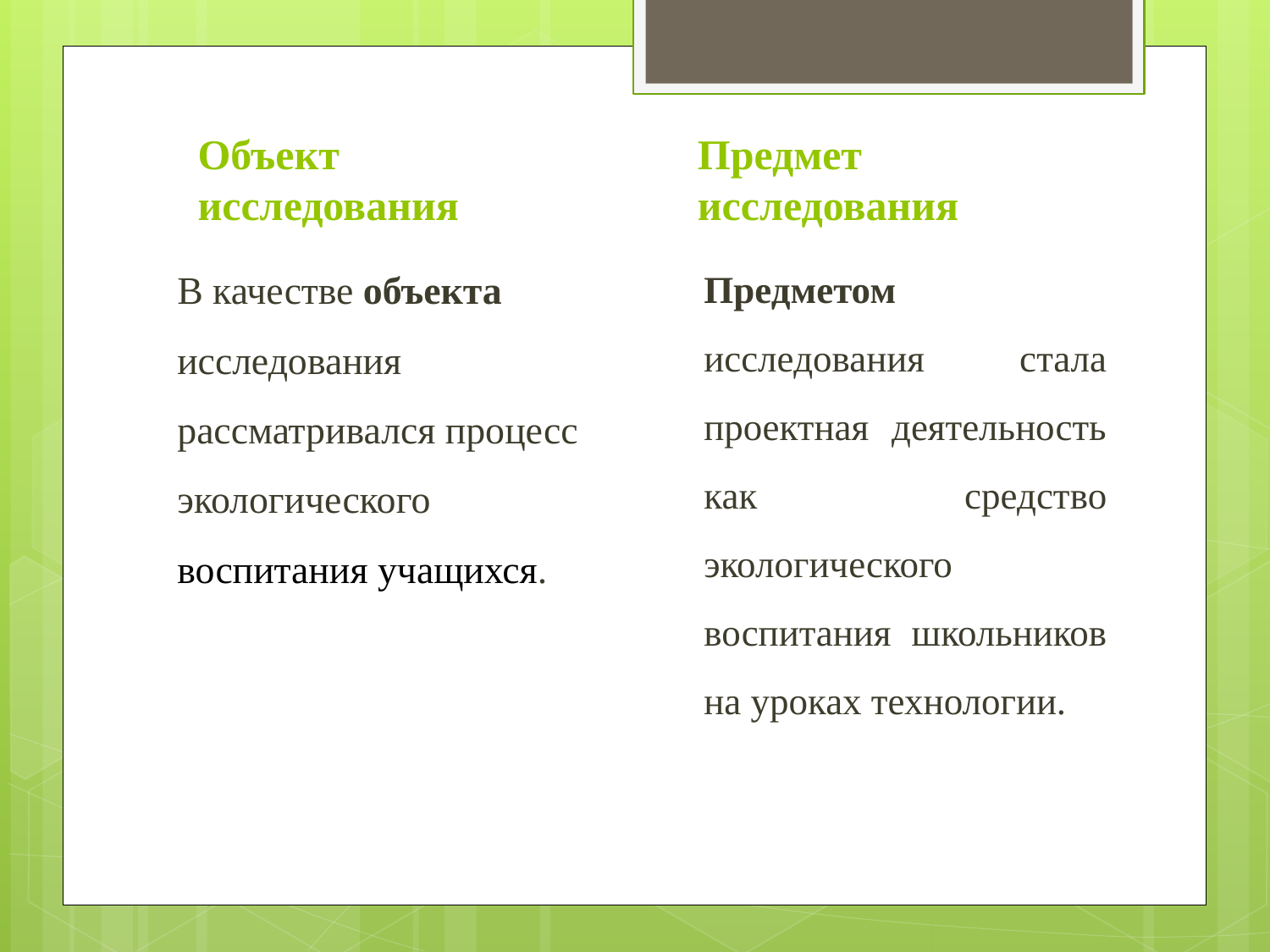

Объект исследования
Предмет исследования
В качестве объекта исследования рассматривался процесс экологического  воспитания учащихся.
Предметом исследования стала проектная деятельность как средство экологического воспитания школьников на уроках технологии.